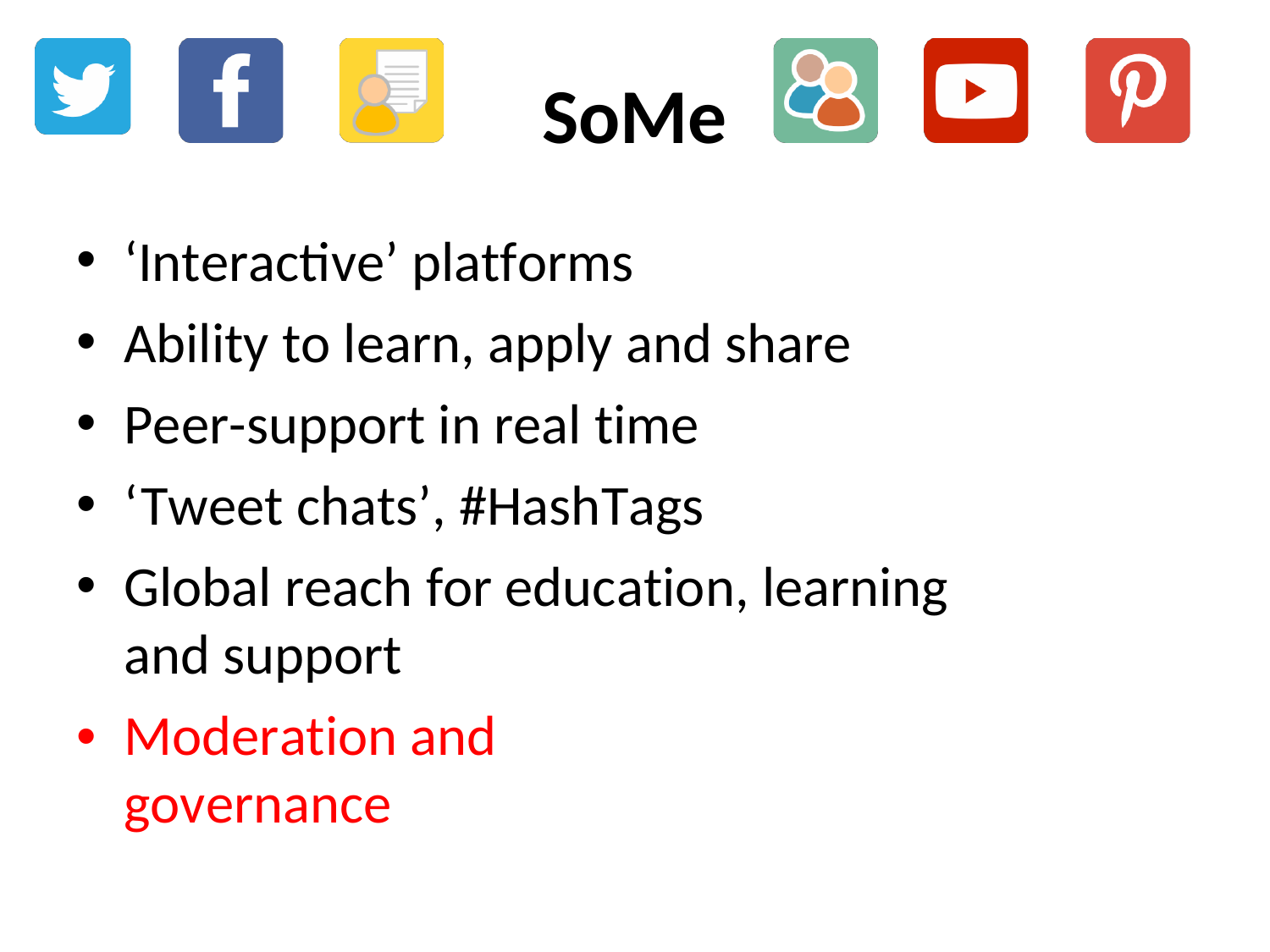

# SoMe
‘Interactive’ platforms

Ability to learn, apply and share

Peer-support in real time

‘Tweet chats’, #HashTags

Global reach for education, learning and support
•
Moderation and governance